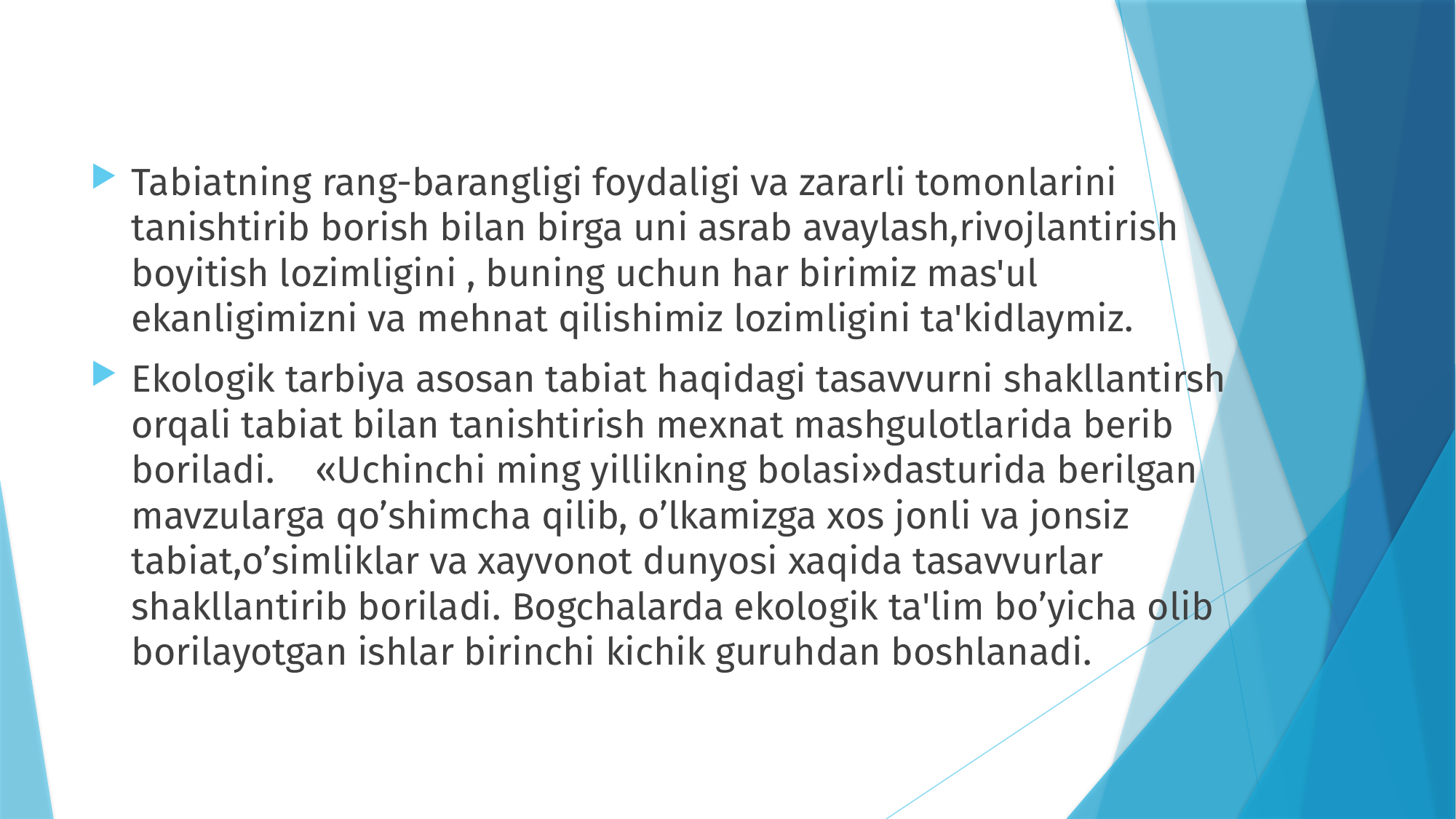

Tabiatning rang-barangligi foydaligi va zararli tomonlarini tanishtirib borish bilan birga uni asrab avaylash,rivojlantirish boyitish lozimligini , buning uchun har birimiz mas'ul ekanligimizni va mеhnat qilishimiz lozimligini ta'kidlaymiz.
Ekologik tarbiya asosan tabiat haqidagi tasavvurni shakllantirsh orqali tabiat bilan tanishtirish mеxnat mashgulotlarida bеrib boriladi.    «Uchinchi ming yillikning bolasi»dasturida bеrilgan mavzularga qo’shimcha qilib, o’lkamizga xos jonli va jonsiz tabiat,o’simliklar va xayvonot dunyosi xaqida tasavvurlar shakllantirib boriladi. Bogchalarda ekologik ta'lim bo’yicha olib borilayotgan ishlar birinchi kichik guruhdan boshlanadi.